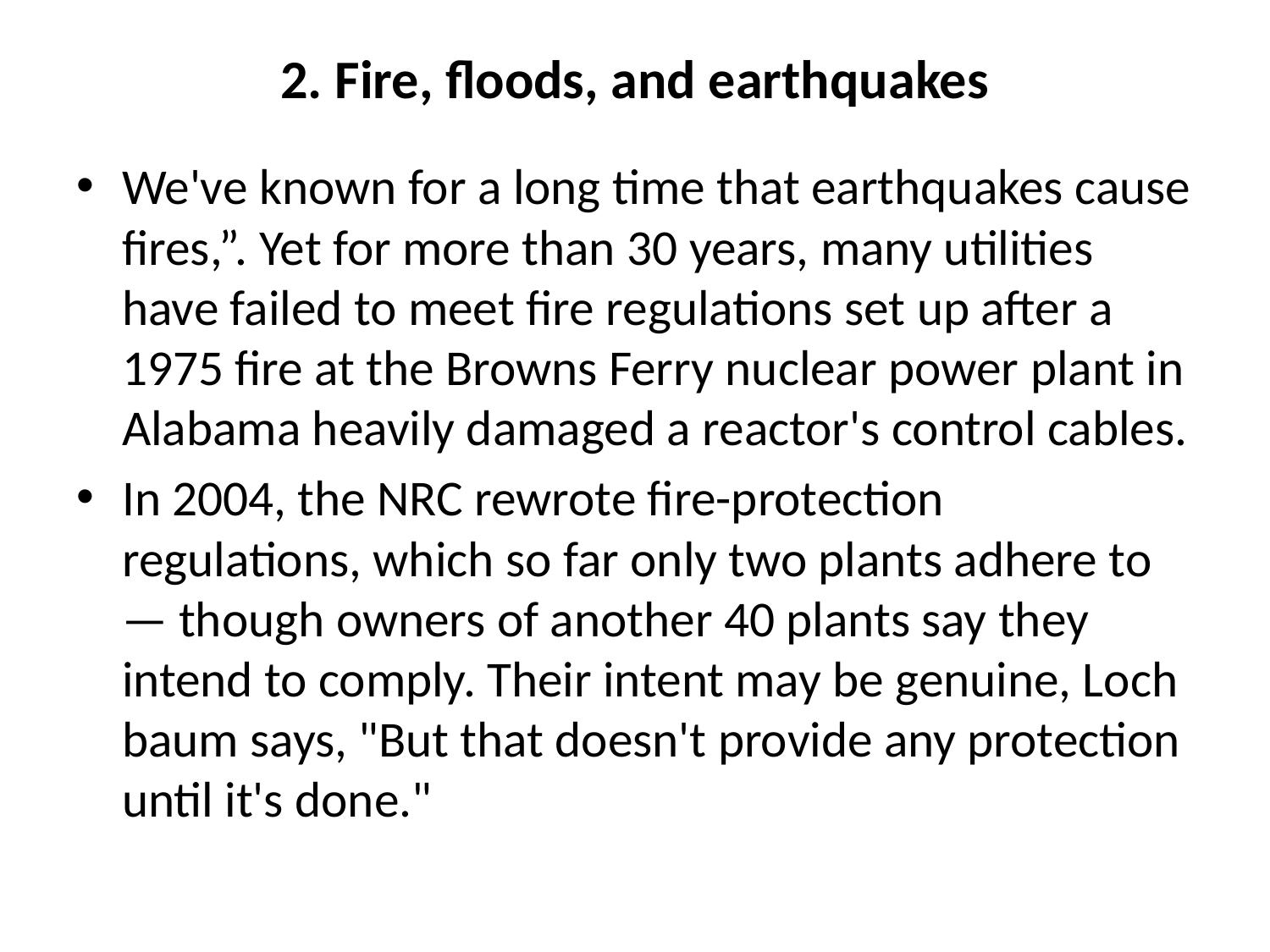

# 2. Fire, floods, and earthquakes
We've known for a long time that earthquakes cause fires,”. Yet for more than 30 years, many utilities have failed to meet fire regulations set up after a 1975 fire at the Browns Ferry nuclear power plant in Alabama heavily damaged a reactor's control cables.
In 2004, the NRC rewrote fire-protection regulations, which so far only two plants adhere to — though owners of another 40 plants say they intend to comply. Their intent may be genuine, Loch­baum says, "But that doesn't provide any protection until it's done."